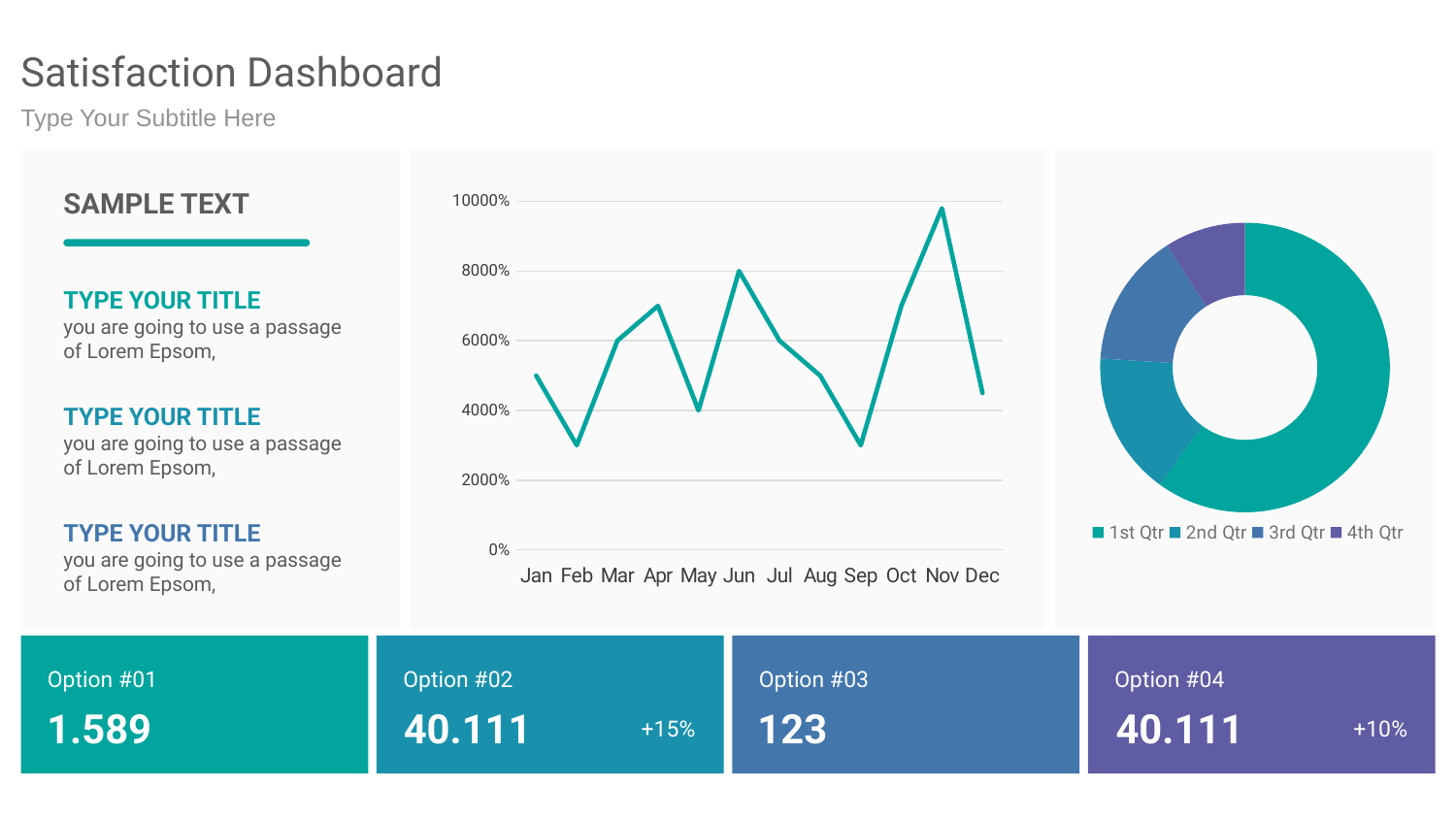

# Satisfaction Dashboard
Type Your Subtitle Here

### Chart

| Category | Series 1 | Column1 | Column2 |
|---|---|---|---|
| Jan | 50.0 | None | None |
| Feb | 30.0 | None | None |
| Mar | 60.0 | None | None |
| Apr | 70.0 | None | None |
| May | 40.0 | None | None |
| Jun | 80.0 | None | None |
| Jul | 60.0 | None | None |
| Aug | 50.0 | None | None |
| Sep | 30.0 | None | None |
| Oct | 70.0 | None | None |
| Nov | 98.0 | None | None |
| Dec | 45.0 | None | None |
SAMPLE TEXT

### Chart

| Category | Sales |
|---|---|
| 1st Qtr | 60.0 |
| 2nd Qtr | 16.0 |
| 3rd Qtr | 15.0 |
| 4th Qtr | 9.0 |
TYPE YOUR TITLE
you are going to use a passage of Lorem Epsom,
TYPE YOUR TITLE
you are going to use a passage of Lorem Epsom,
TYPE YOUR TITLE
you are going to use a passage of Lorem Epsom,

Option #01
Option #02
Option #03
Option #04
1.589
40.111
123
40.111
+15%
+10%